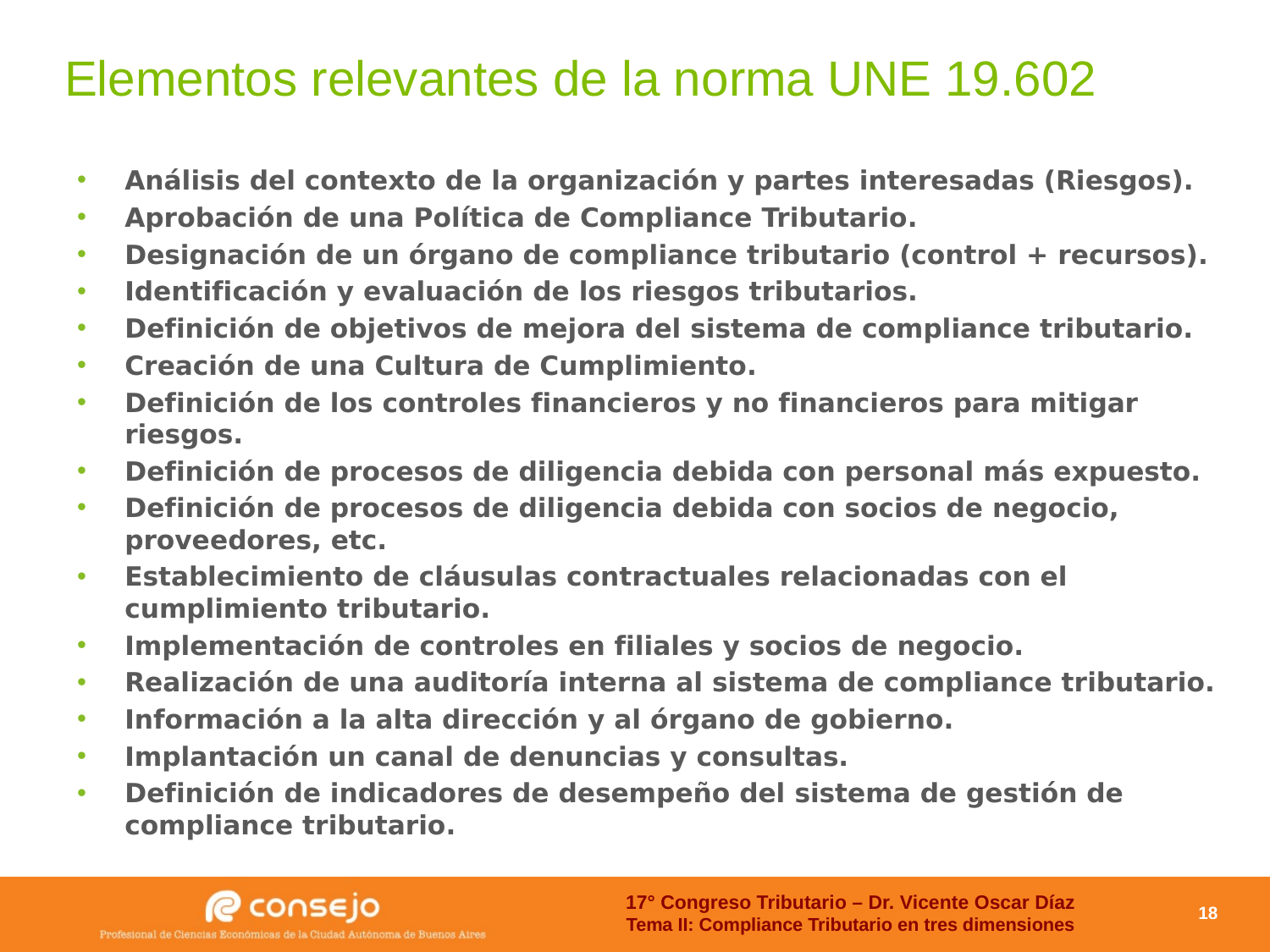

Elementos relevantes de la norma UNE 19.602

Análisis del contexto de la organización y partes interesadas (Riesgos).
Aprobación de una Política de Compliance Tributario.
Designación de un órgano de compliance tributario (control + recursos).
Identificación y evaluación de los riesgos tributarios.
Definición de objetivos de mejora del sistema de compliance tributario.
Creación de una Cultura de Cumplimiento.
Definición de los controles financieros y no financieros para mitigar riesgos.
Definición de procesos de diligencia debida con personal más expuesto.
Definición de procesos de diligencia debida con socios de negocio, proveedores, etc.
Establecimiento de cláusulas contractuales relacionadas con el cumplimiento tributario.
Implementación de controles en filiales y socios de negocio.
Realización de una auditoría interna al sistema de compliance tributario.
Información a la alta dirección y al órgano de gobierno.
Implantación un canal de denuncias y consultas.
Definición de indicadores de desempeño del sistema de gestión de compliance tributario.